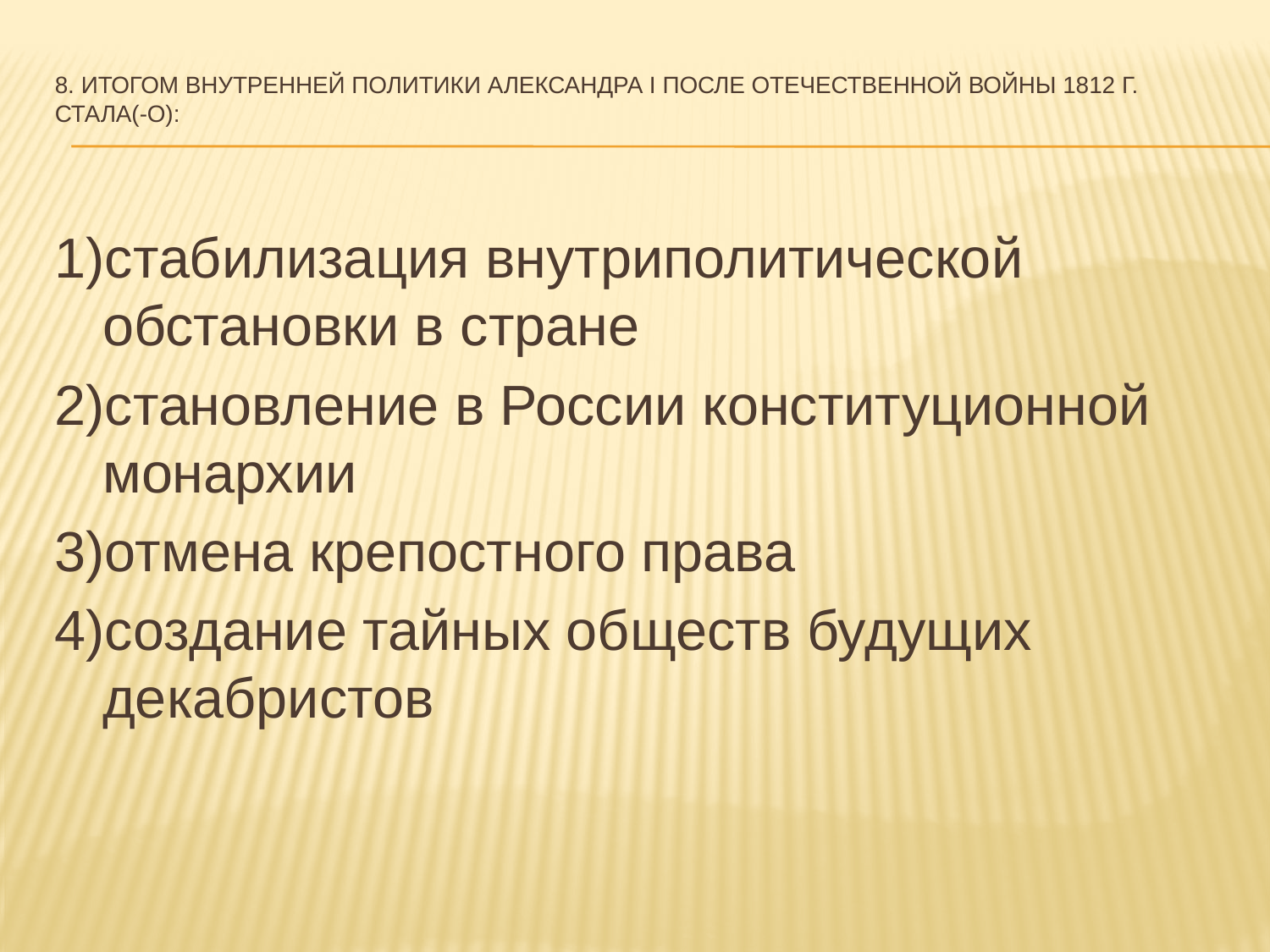

# 8. Итогом внутренней политики Александра I после отечественной войны 1812 г. стала(-о):
1)стабилизация внутриполитической обстановки в стране
2)становление в России конституционной монархии
3)отмена крепостного права
4)создание тайных обществ будущих декабристов